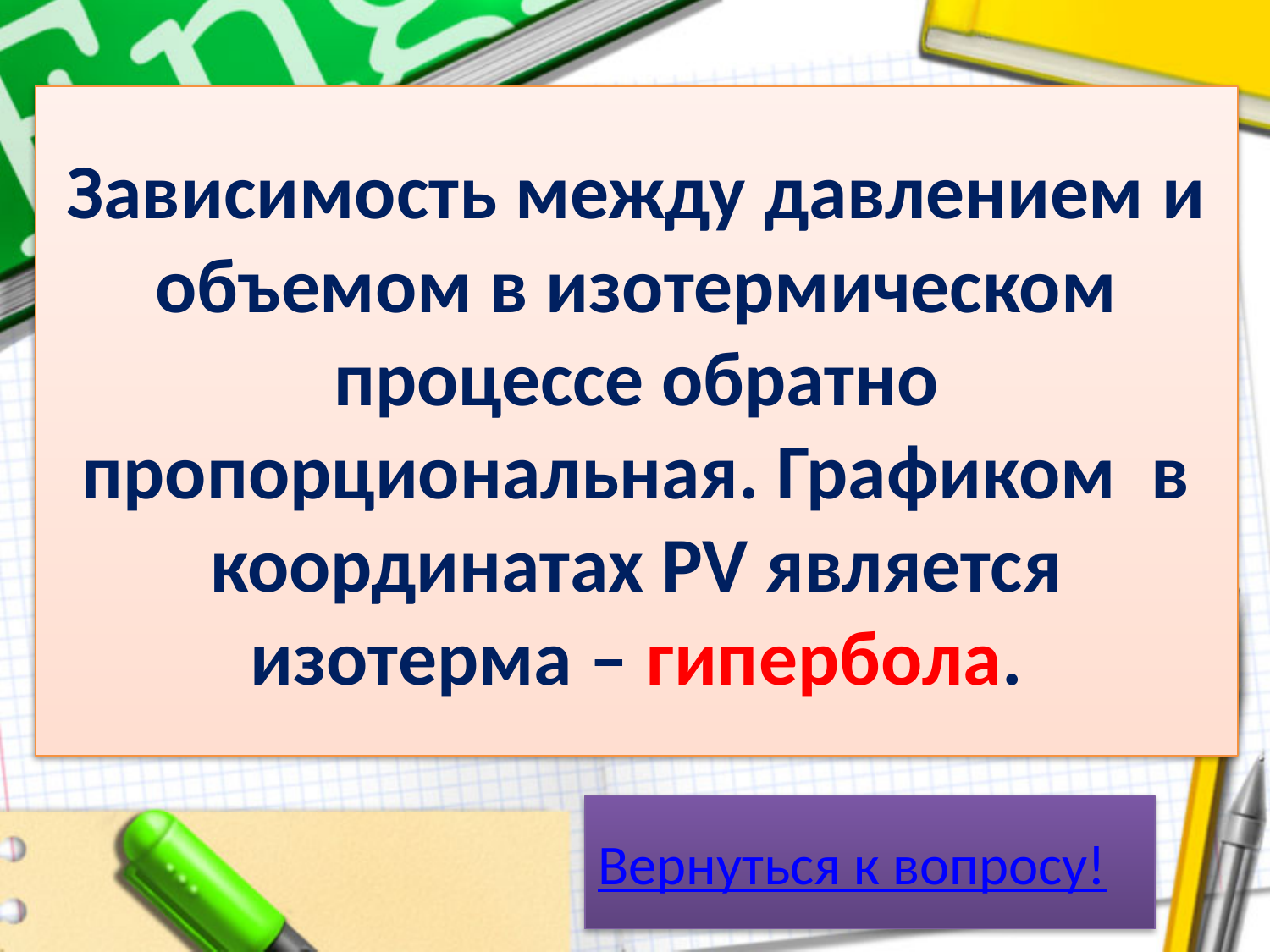

# Зависимость между давлением и объемом в изотермическом процессе обратно пропорциональная. Графиком  в координатах PV является изотерма – гипербола.
Вернуться к вопросу!